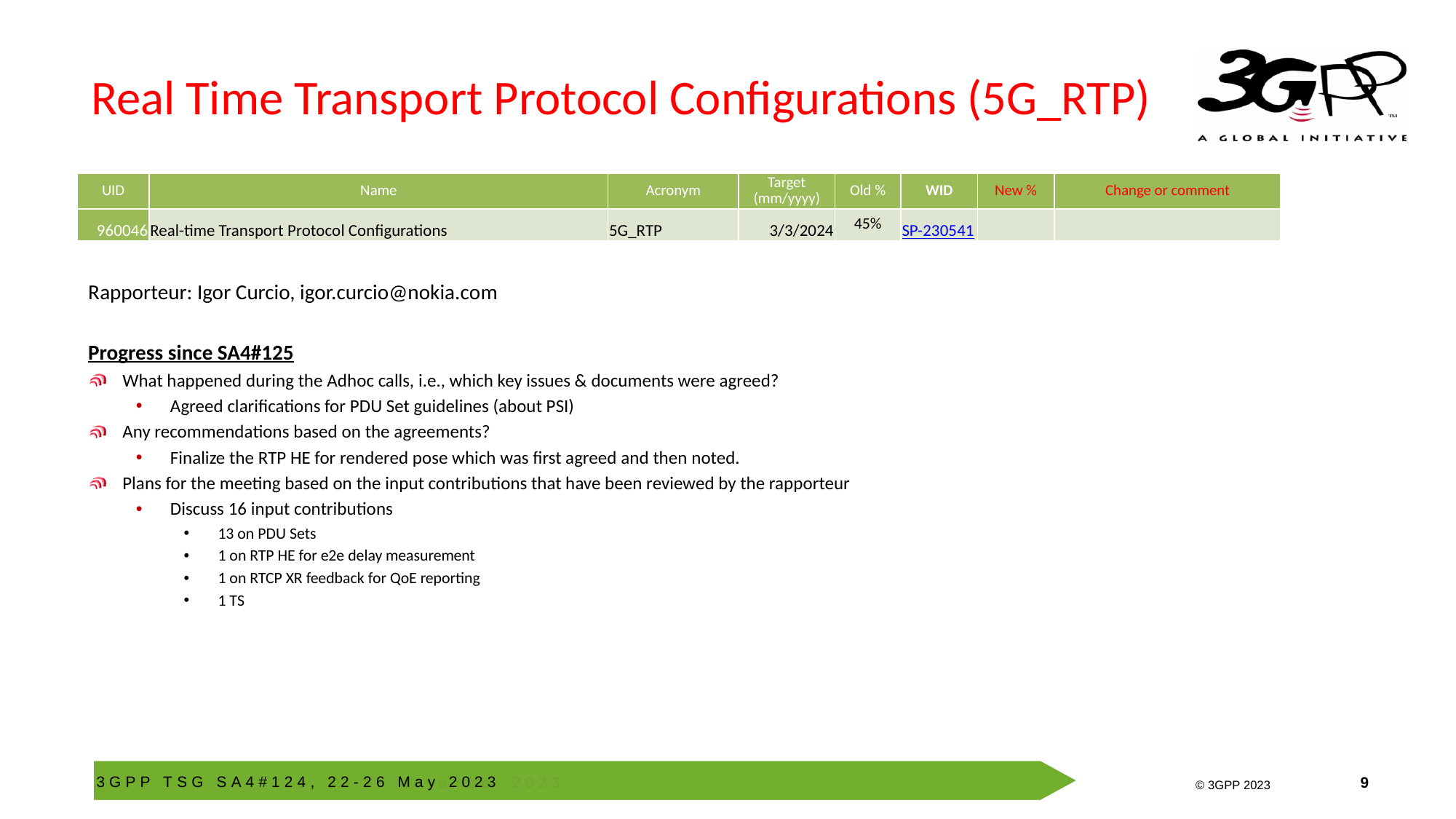

# Real Time Transport Protocol Configurations (5G_RTP)
| UID | Name | Acronym | Target (mm/yyyy) | Old % | WID | New % | Change or comment |
| --- | --- | --- | --- | --- | --- | --- | --- |
| 960046 | Real-time Transport Protocol Configurations | 5G\_RTP | 3/3/2024 | 45% | SP-230541 |  |  |
Rapporteur: Igor Curcio, igor.curcio@nokia.com

Progress since SA4#125
What happened during the Adhoc calls, i.e., which key issues & documents were agreed?
Agreed clarifications for PDU Set guidelines (about PSI)
Any recommendations based on the agreements?
Finalize the RTP HE for rendered pose which was first agreed and then noted.
Plans for the meeting based on the input contributions that have been reviewed by the rapporteur
Discuss 16 input contributions
13 on PDU Sets
1 on RTP HE for e2e delay measurement
1 on RTCP XR feedback for QoE reporting
1 TS

3GPP TSG SA4#124, 22-26 May 2023